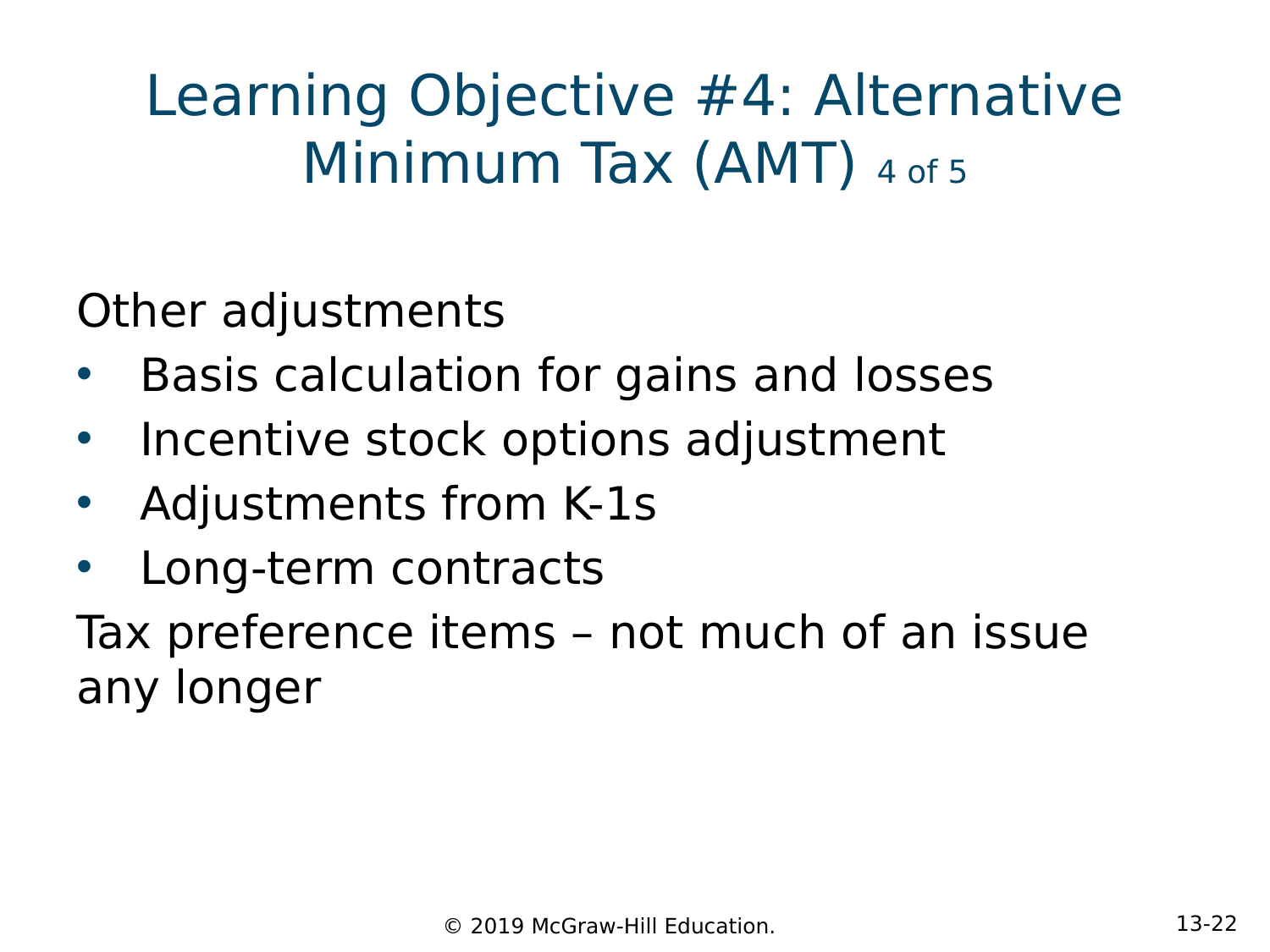

# Learning Objective #4: Alternative Minimum Tax (AMT) 4 of 5
Other adjustments
Basis calculation for gains and losses
Incentive stock options adjustment
Adjustments from K-1s
Long-term contracts
Tax preference items – not much of an issue any longer